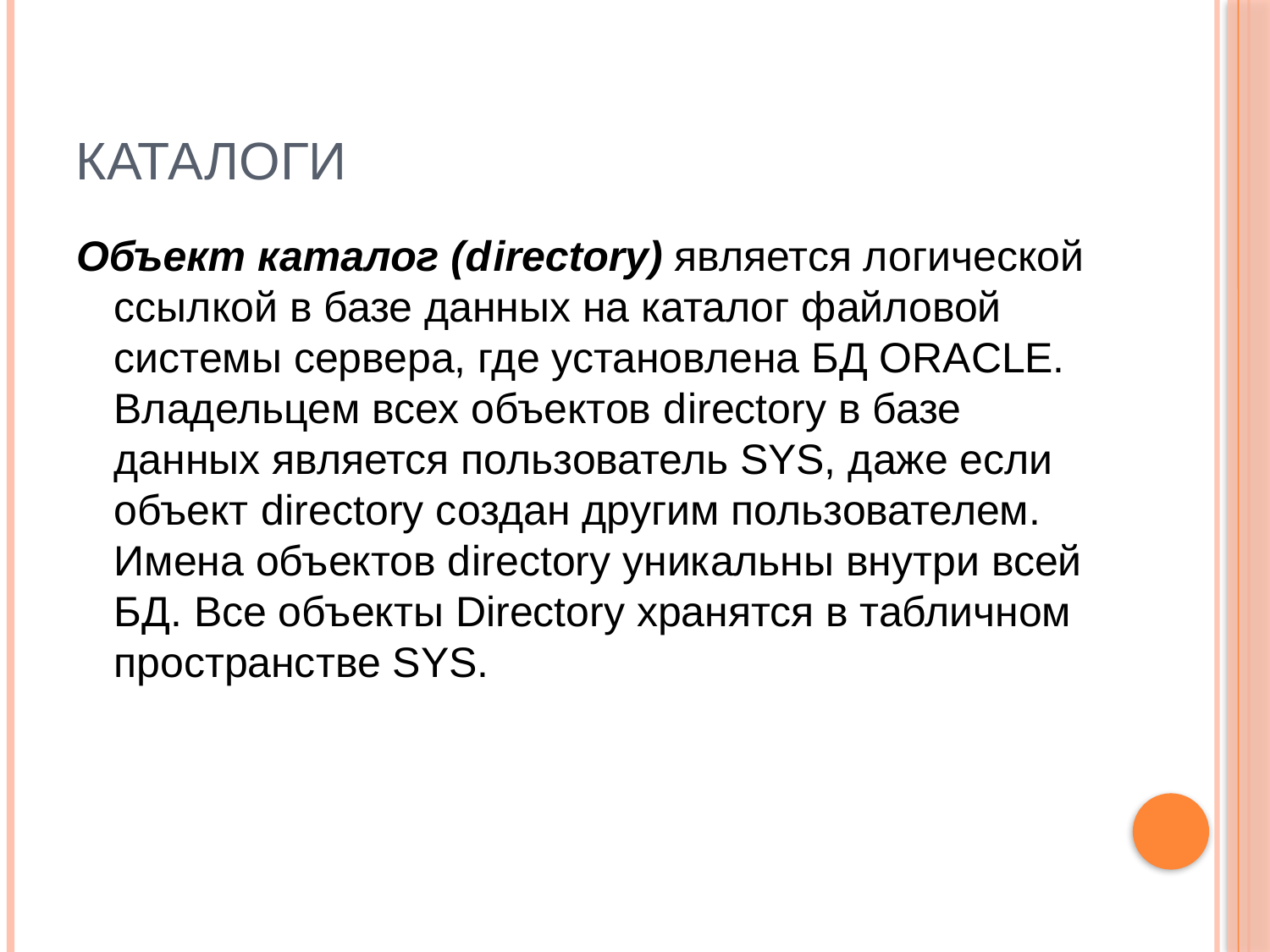

# Каталоги
Объект каталог (directory) является логической ссылкой в базе данных на каталог файловой системы сервера, где установлена БД ORACLE. Владельцем всех объектов directory в базе данных является пользователь SYS, даже если объект directory создан другим пользователем. Имена объектов directory уникальны внутри всей БД. Все объекты Directory хранятся в табличном пространстве SYS.